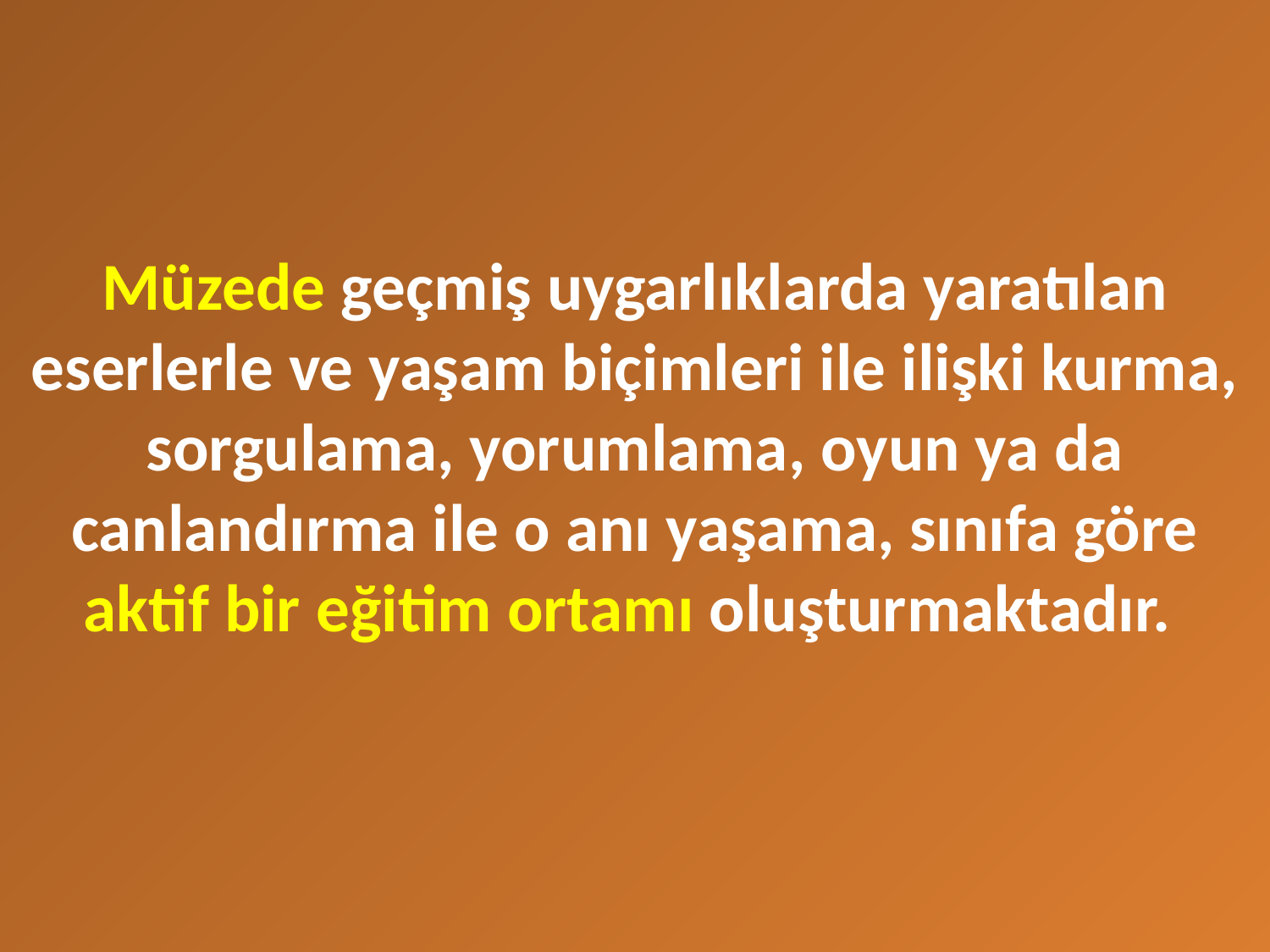

# Müzede geçmiş uygarlıklarda yaratılan eserlerle ve yaşam biçimleri ile ilişki kurma, sorgulama, yorumlama, oyun ya da canlandırma ile o anı yaşama, sınıfa göre aktif bir eğitim ortamı oluşturmaktadır.